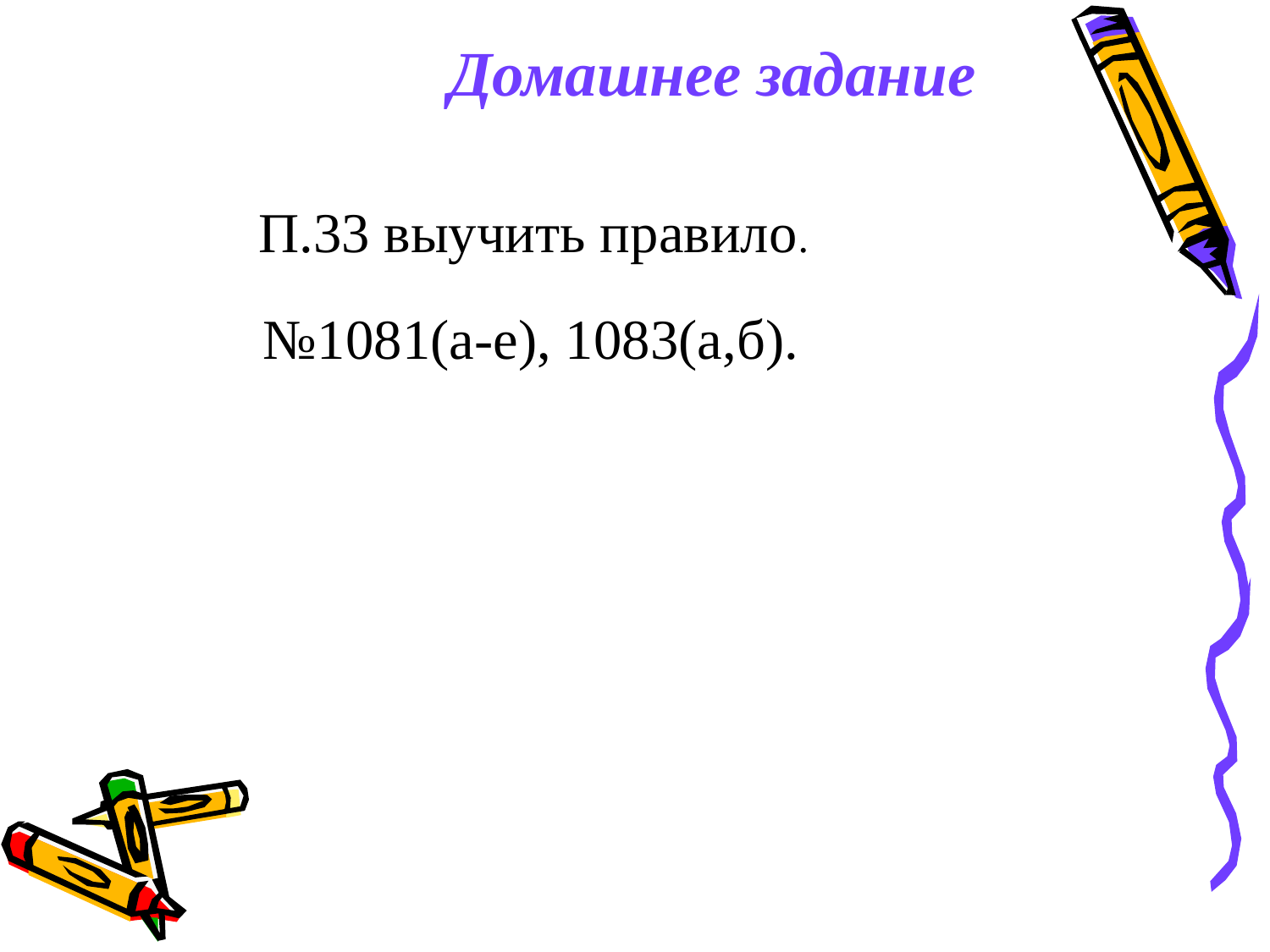

Домашнее задание
| П.33 выучить правило. |
| --- |
  №1081(а-е), 1083(а,б).